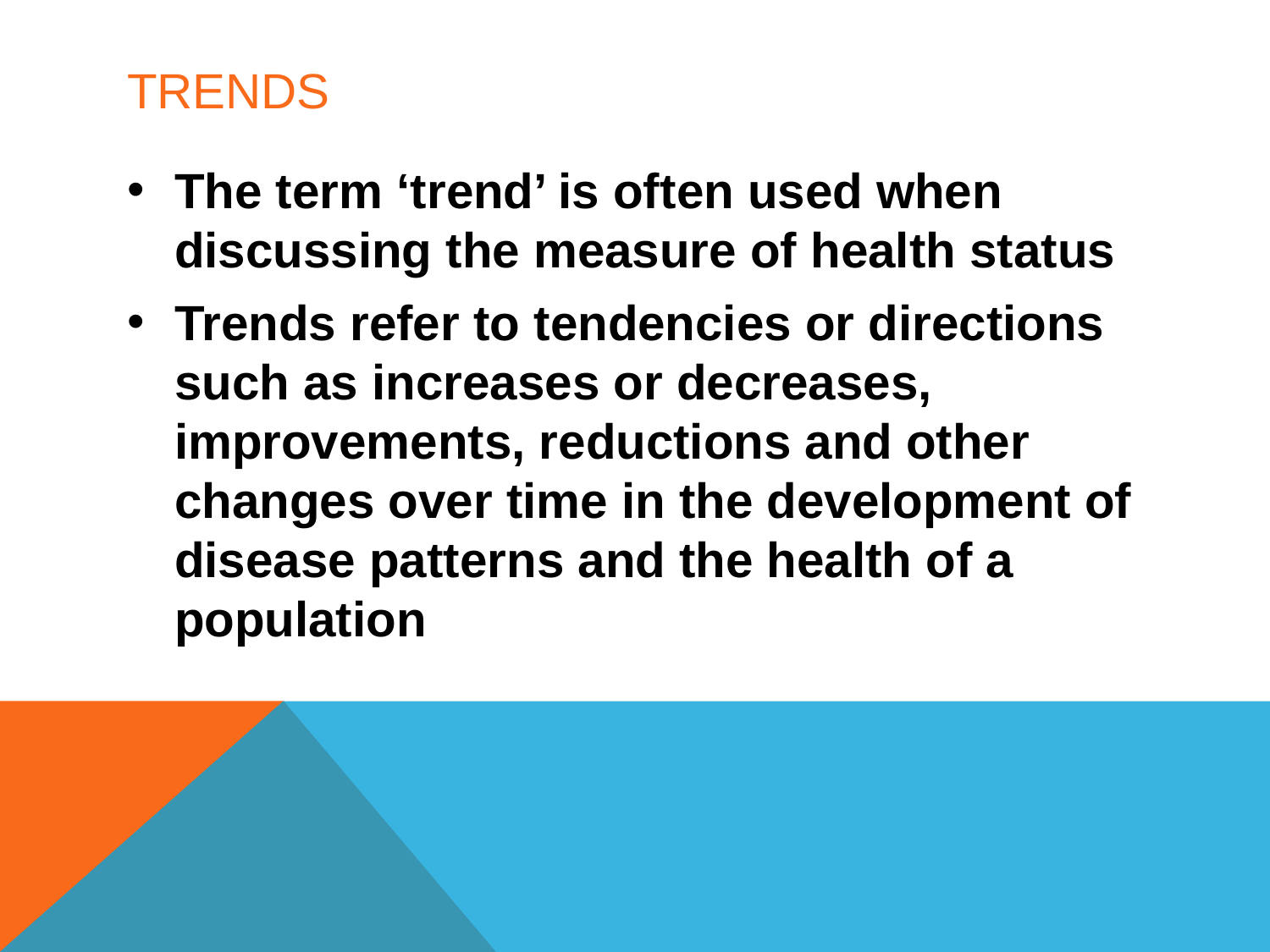

# trends
The term ‘trend’ is often used when discussing the measure of health status
Trends refer to tendencies or directions such as increases or decreases, improvements, reductions and other changes over time in the development of disease patterns and the health of a population